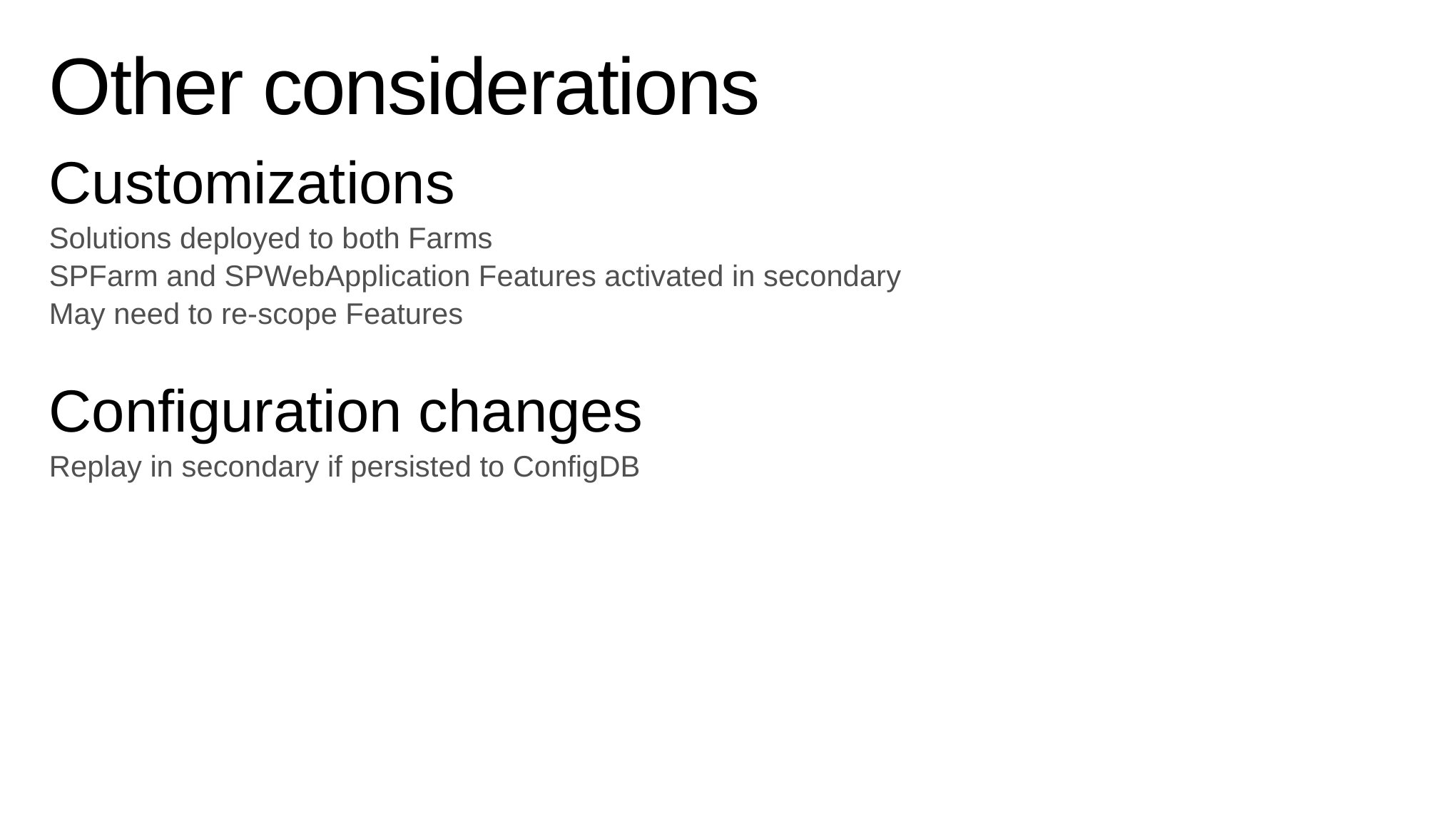

# Other considerations
Customizations
Solutions deployed to both Farms
SPFarm and SPWebApplication Features activated in secondary
May need to re-scope Features

Configuration changes
Replay in secondary if persisted to ConfigDB